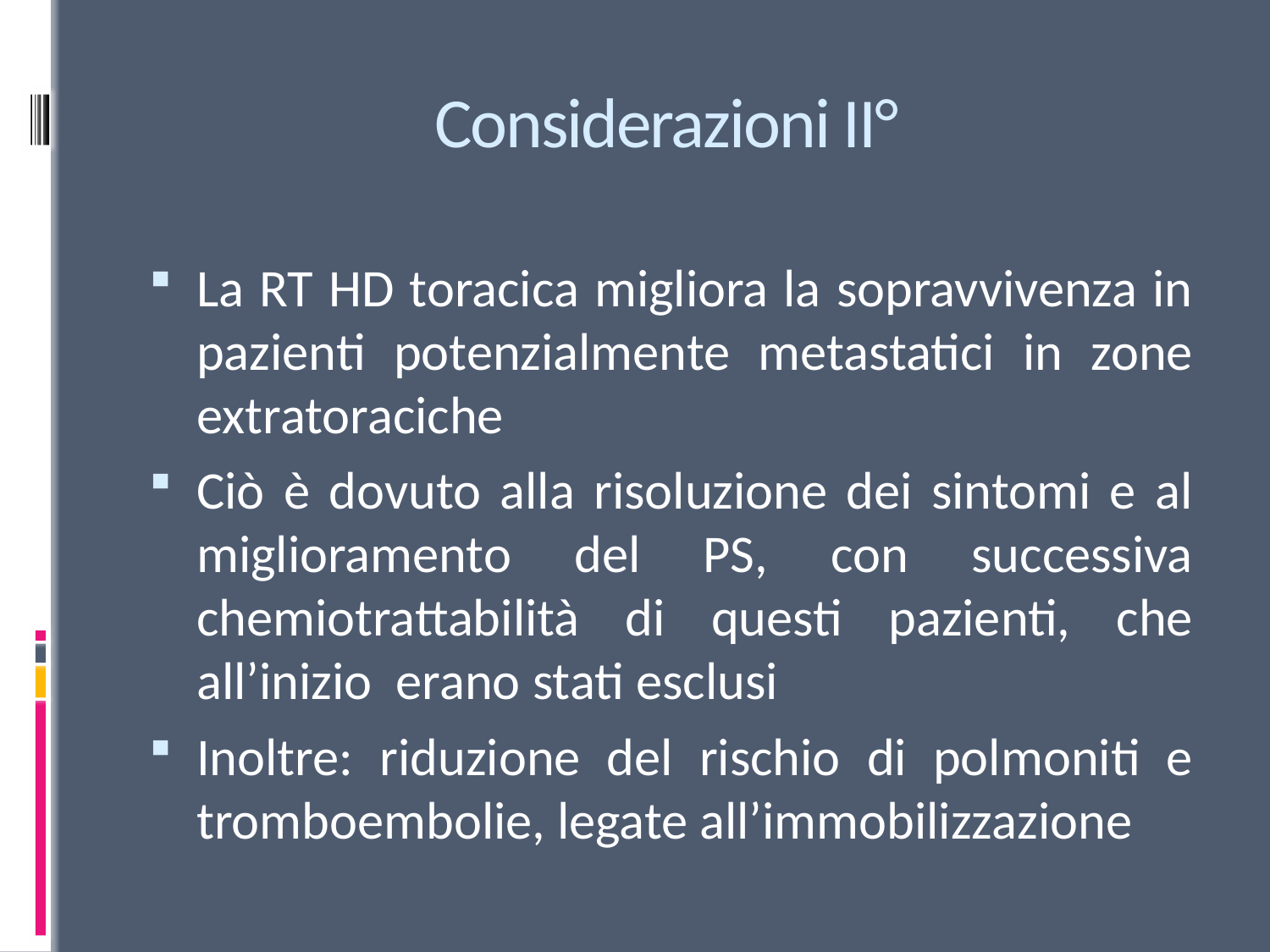

# Considerazioni II°
La RT HD toracica migliora la sopravvivenza in pazienti potenzialmente metastatici in zone extratoraciche
Ciò è dovuto alla risoluzione dei sintomi e al miglioramento del PS, con successiva chemiotrattabilità di questi pazienti, che all’inizio  erano stati esclusi
Inoltre: riduzione del rischio di polmoniti e tromboembolie, legate all’immobilizzazione